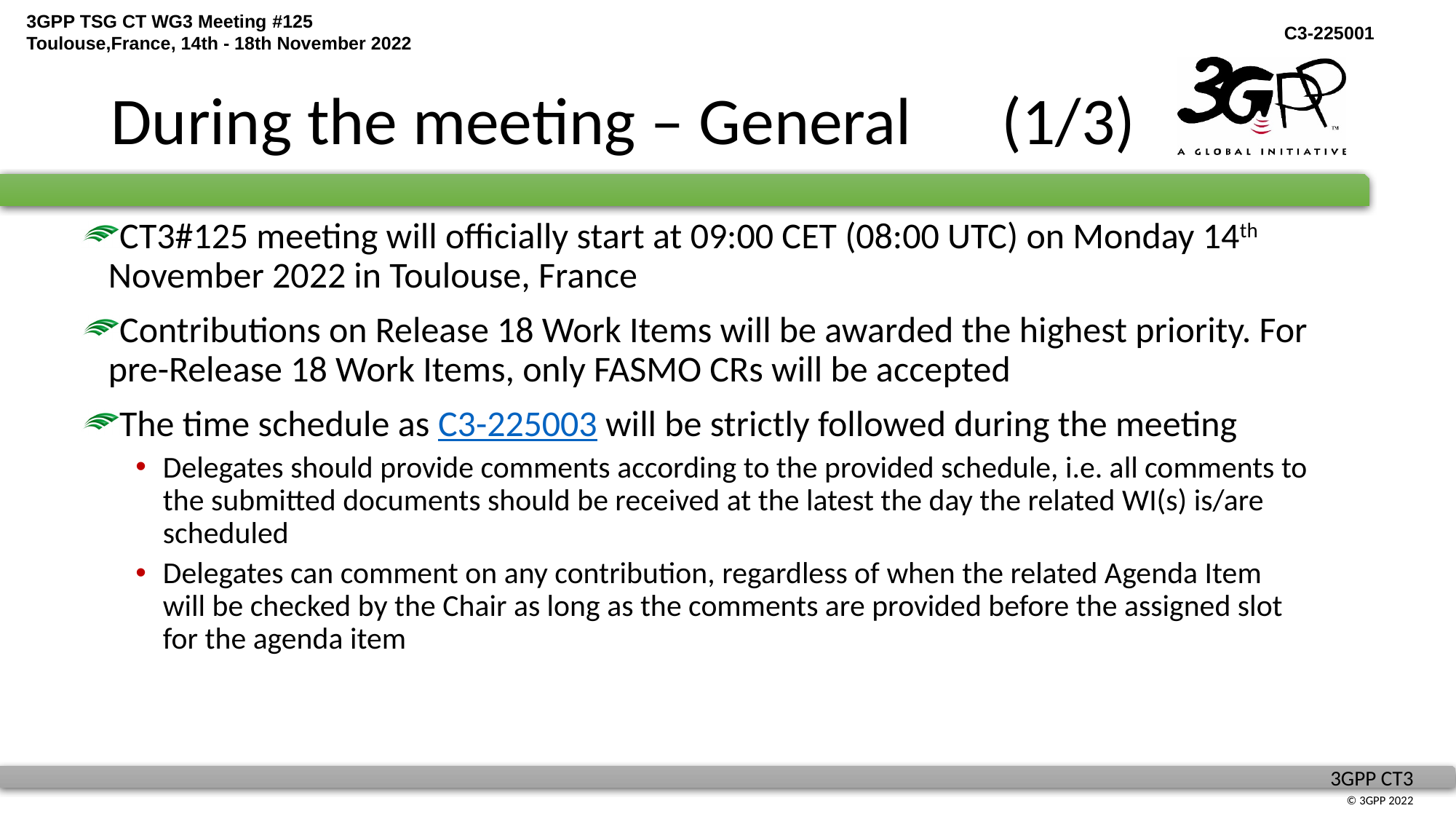

# During the meeting – General      (1/3)
CT3#125 meeting will officially start at 09:00 CET (08:00 UTC) on Monday 14th November 2022 in Toulouse, France
Contributions on Release 18 Work Items will be awarded the highest priority. For pre-Release 18 Work Items, only FASMO CRs will be accepted
The time schedule as C3-225003 will be strictly followed during the meeting
Delegates should provide comments according to the provided schedule, i.e. all comments to the submitted documents should be received at the latest the day the related WI(s) is/are scheduled
Delegates can comment on any contribution, regardless of when the related Agenda Item will be checked by the Chair as long as the comments are provided before the assigned slot for the agenda item